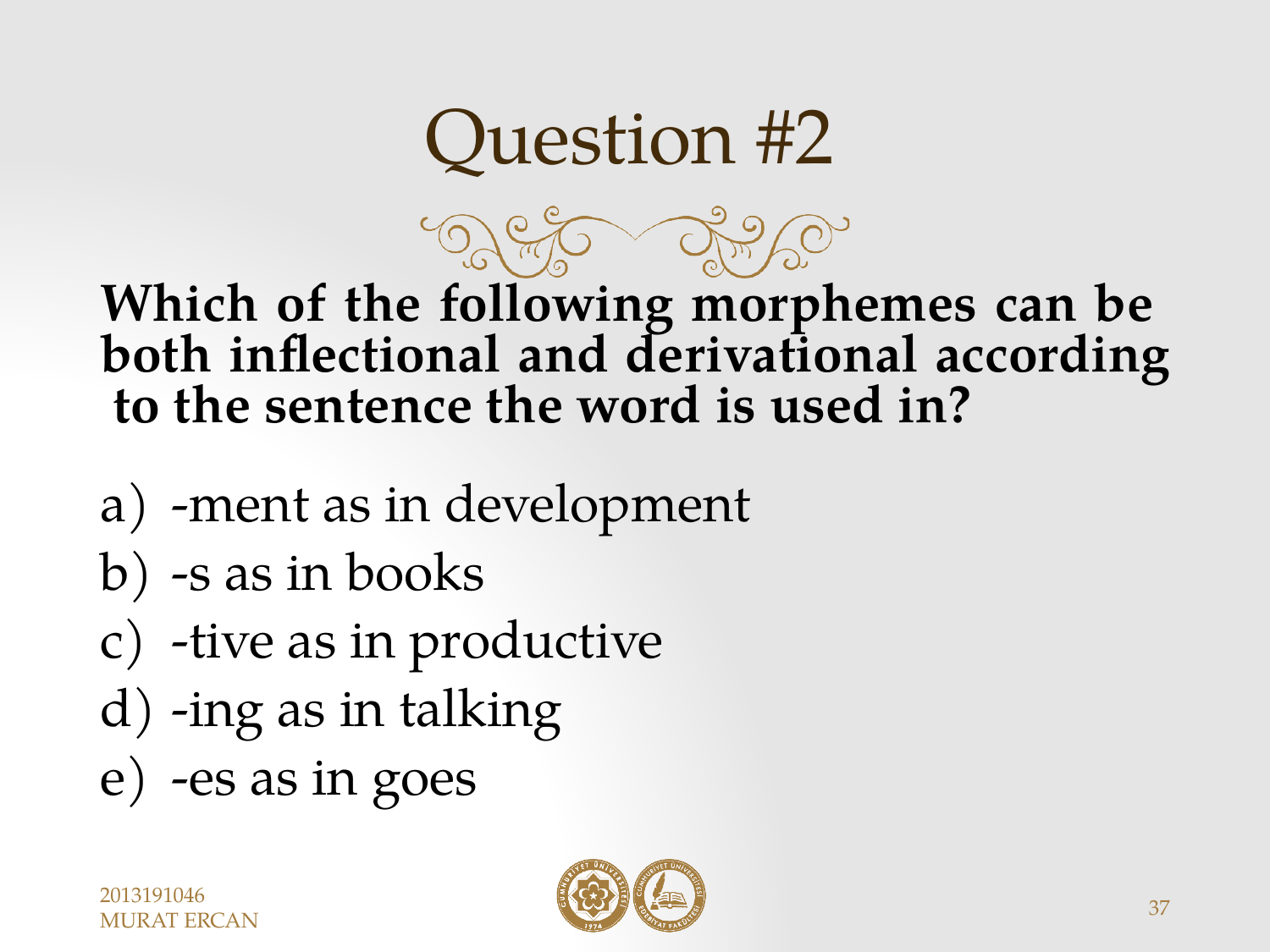

# Question #2
Which of the following morphemes can be  both inflectional and derivational according  to the sentence the word is used in?
-ment as in development
-s as in books
-tive as in productive
-ing as in talking
-es as in goes

2013191046
MURAT ERCAN
37